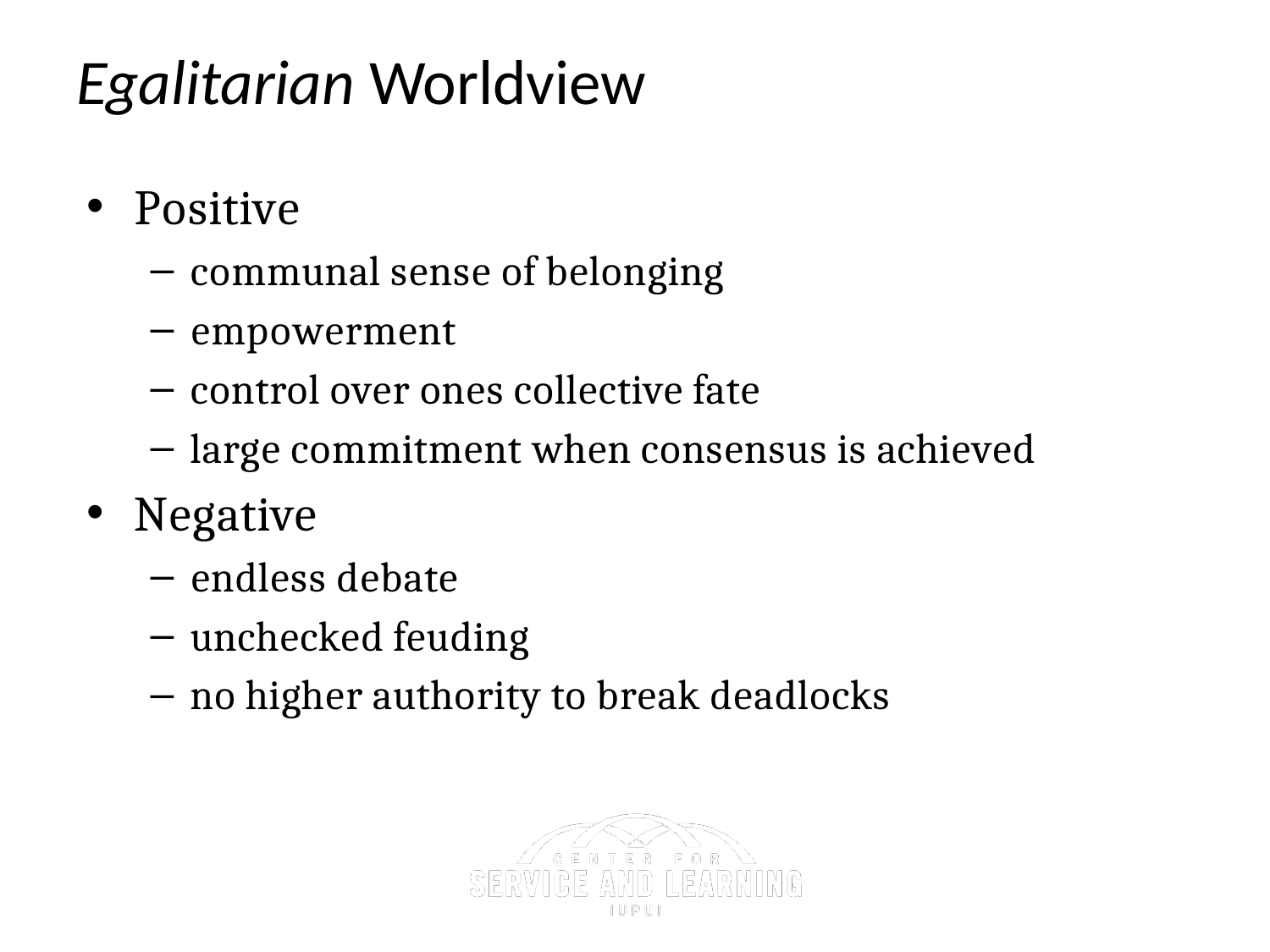

Egalitarian Worldview
Positive
communal sense of belonging
empowerment
control over ones collective fate
large commitment when consensus is achieved
Negative
endless debate
unchecked feuding
no higher authority to break deadlocks